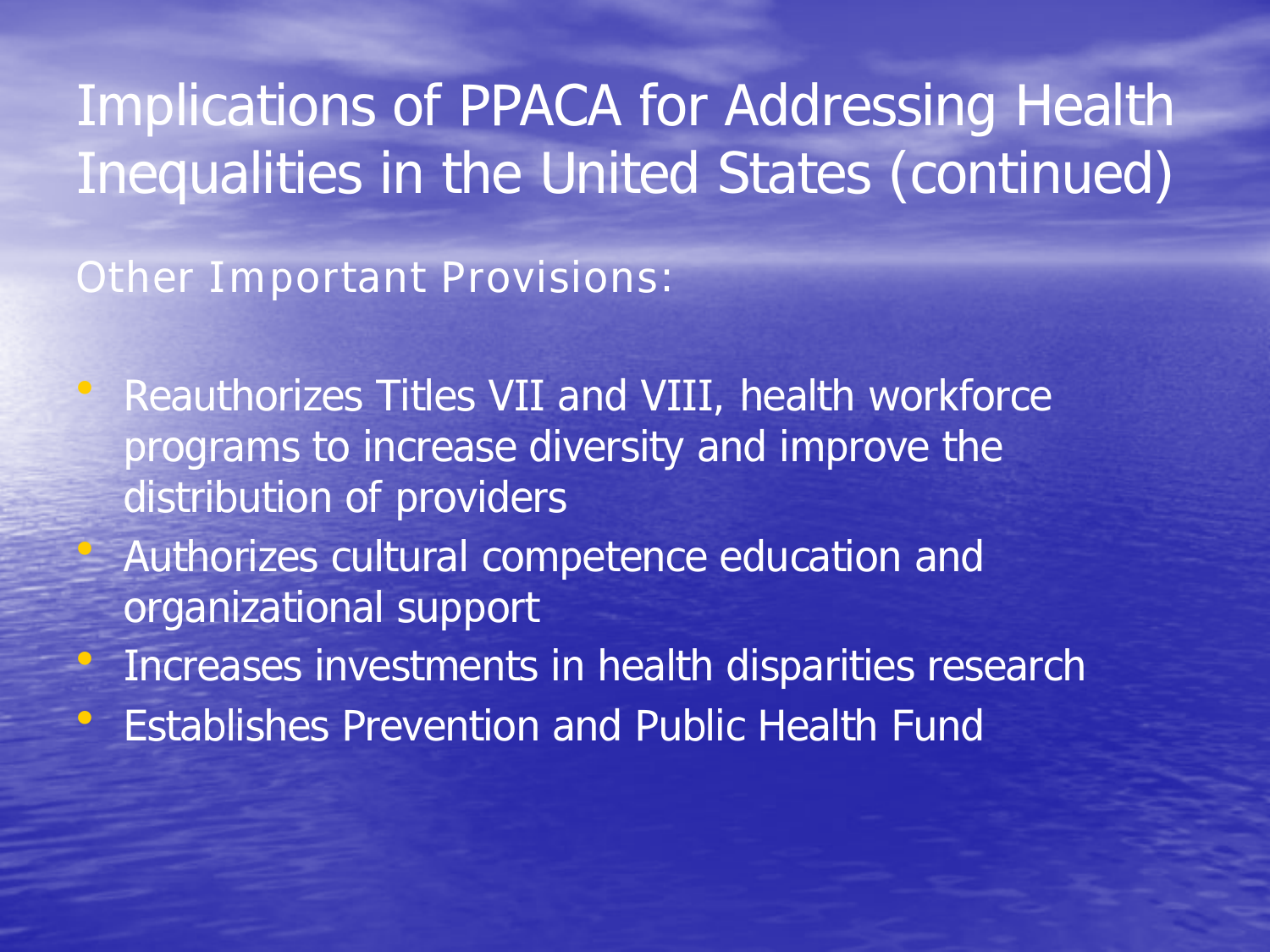

# Implications of PPACA for Addressing Health Inequalities in the United States (continued)
Other Important Provisions:

Reauthorizes Titles VII and VIII, health workforce programs to increase diversity and improve the distribution of providers
Authorizes cultural competence education and organizational support
Increases investments in health disparities research
Establishes Prevention and Public Health Fund